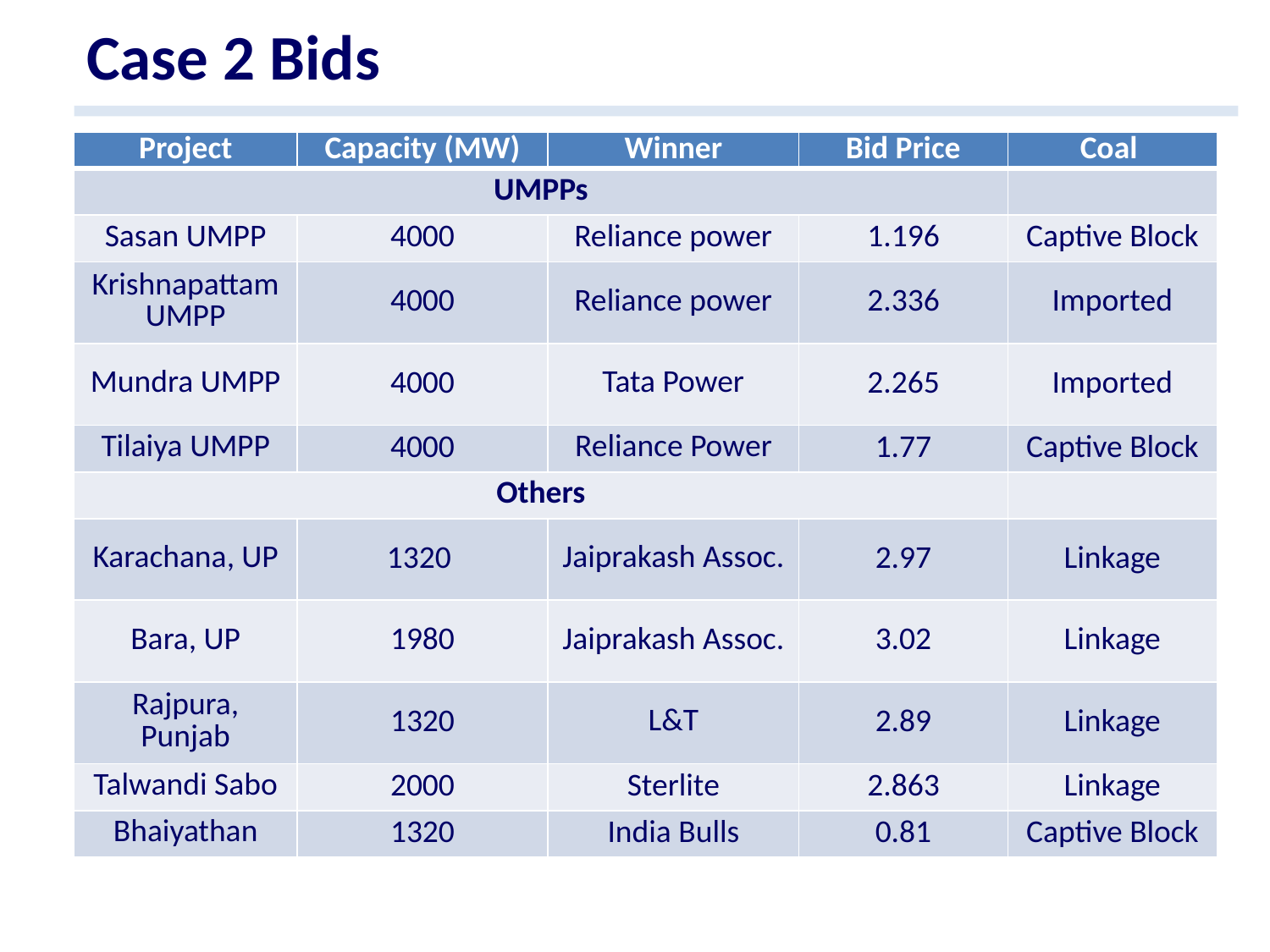

Case 2 Bids

| Project | Capacity (MW) | Winner | Bid Price | Coal |
| --- | --- | --- | --- | --- |
| UMPPs |  |  |  |  |
| Sasan UMPP | 4000 | Reliance power | 1.196 | Captive Block |
| Krishnapattam UMPP | 4000 | Reliance power | 2.336 | Imported |
| Mundra UMPP | 4000 | Tata Power | 2.265 | Imported |
| Tilaiya UMPP | 4000 | Reliance Power | 1.77 | Captive Block |
| Others |  |  |  |  |
| Karachana, UP | 1320 | Jaiprakash Assoc. | 2.97 | Linkage |
| Bara, UP | 1980 | Jaiprakash Assoc. | 3.02 | Linkage |
| Rajpura, Punjab | 1320 | L&T | 2.89 | Linkage |
| Talwandi Sabo | 2000 | Sterlite | 2.863 | Linkage |
| Bhaiyathan | 1320 | India Bulls | 0.81 | Captive Block |